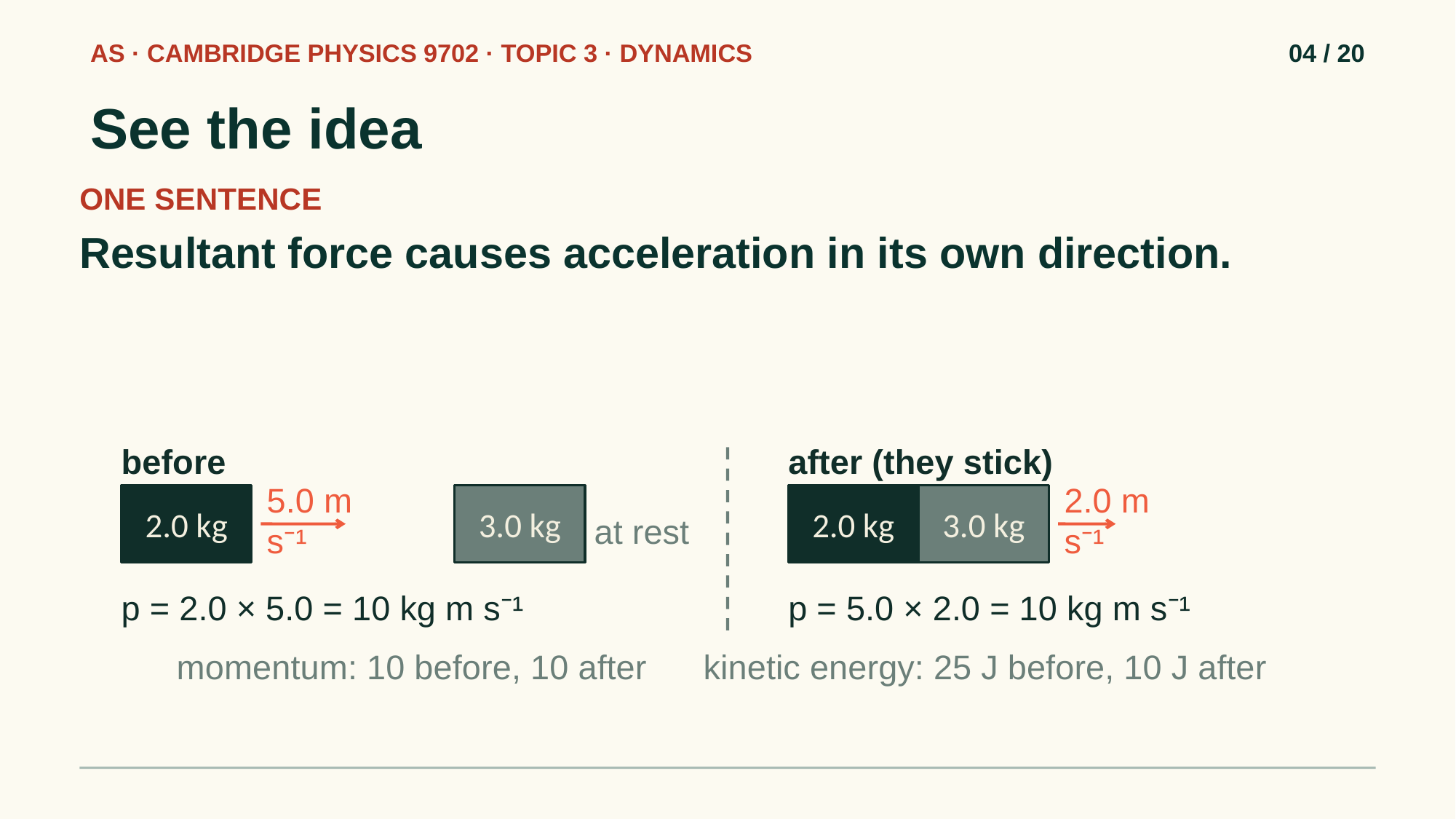

AS · CAMBRIDGE PHYSICS 9702 · TOPIC 3 · DYNAMICS
04 / 20
See the idea
ONE SENTENCE
Resultant force causes acceleration in its own direction.
before
after (they stick)

5.0 m s⁻¹
2.0 m s⁻¹
2.0 kg
3.0 kg
2.0 kg
3.0 kg
at rest

p = 2.0 × 5.0 = 10 kg m s⁻¹
p = 5.0 × 2.0 = 10 kg m s⁻¹
momentum: 10 before, 10 after      kinetic energy: 25 J before, 10 J after